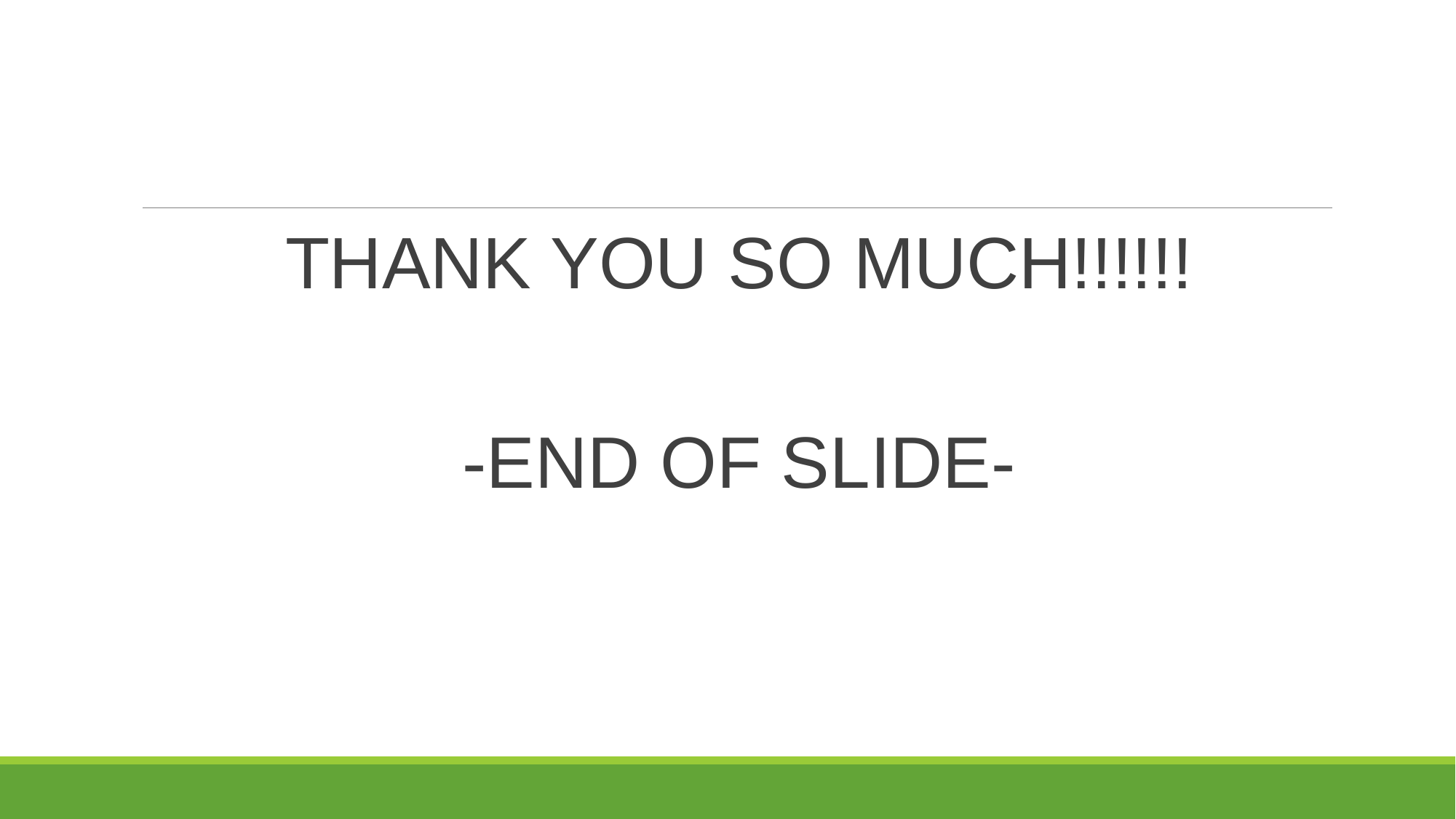

THANK YOU SO MUCH!!!!!!

-END OF SLIDE-